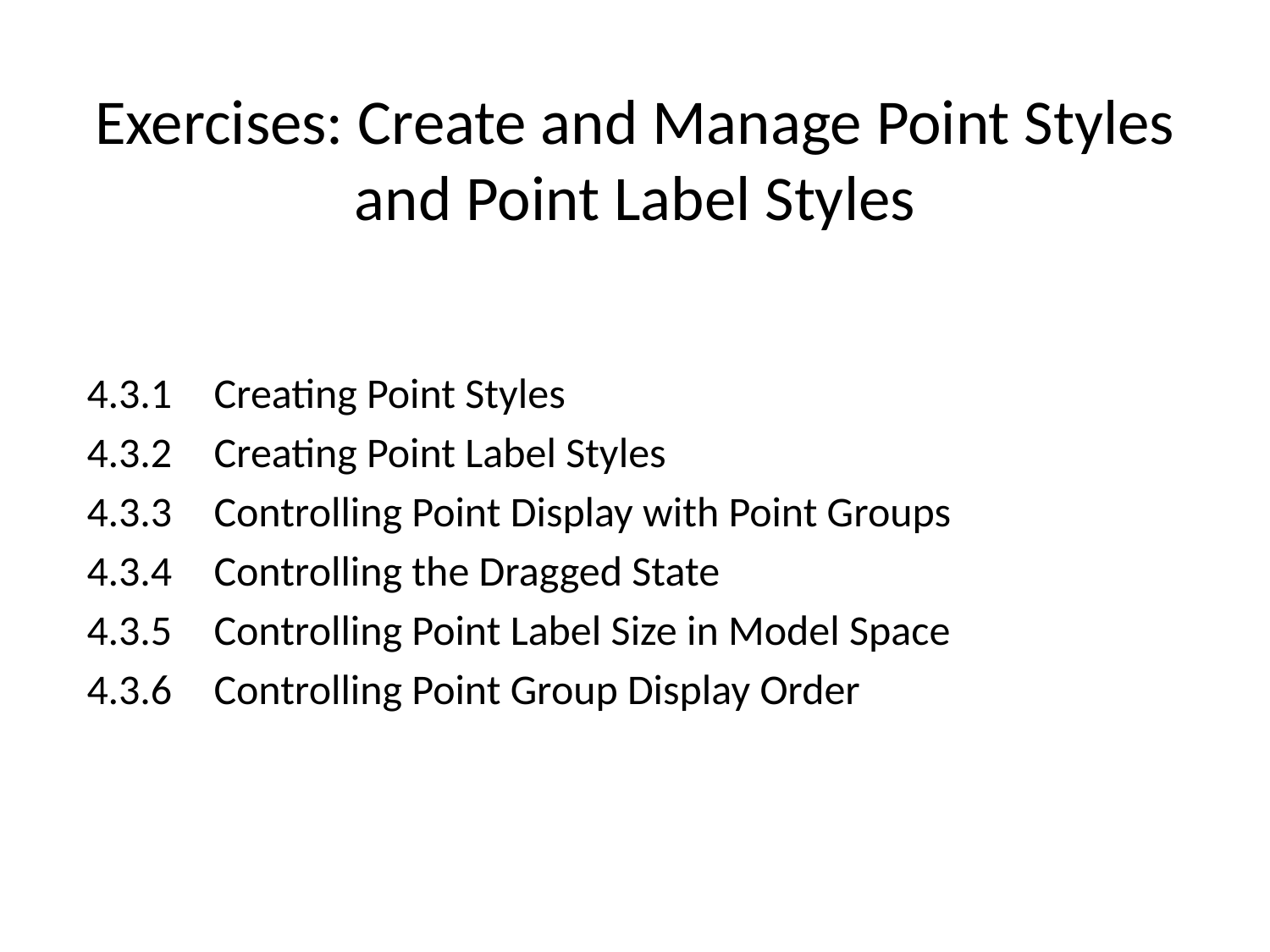

# Exercises: Create and Manage Point Styles and Point Label Styles
4.3.1	Creating Point Styles
4.3.2	Creating Point Label Styles
4.3.3	Controlling Point Display with Point Groups
4.3.4	Controlling the Dragged State
4.3.5	Controlling Point Label Size in Model Space
4.3.6	Controlling Point Group Display Order